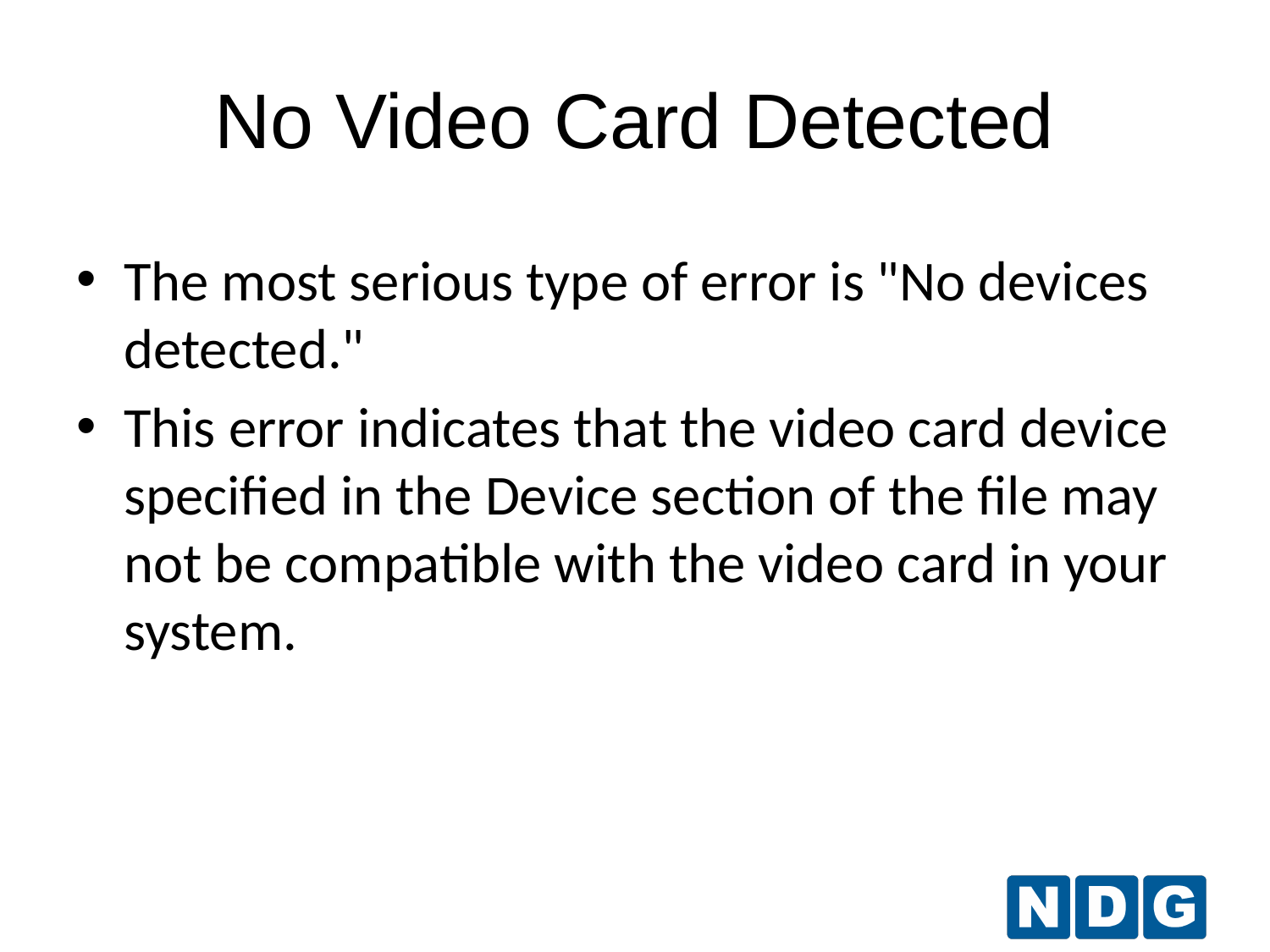

# No Video Card Detected
The most serious type of error is "No devices detected."
This error indicates that the video card device specified in the Device section of the file may not be compatible with the video card in your system.